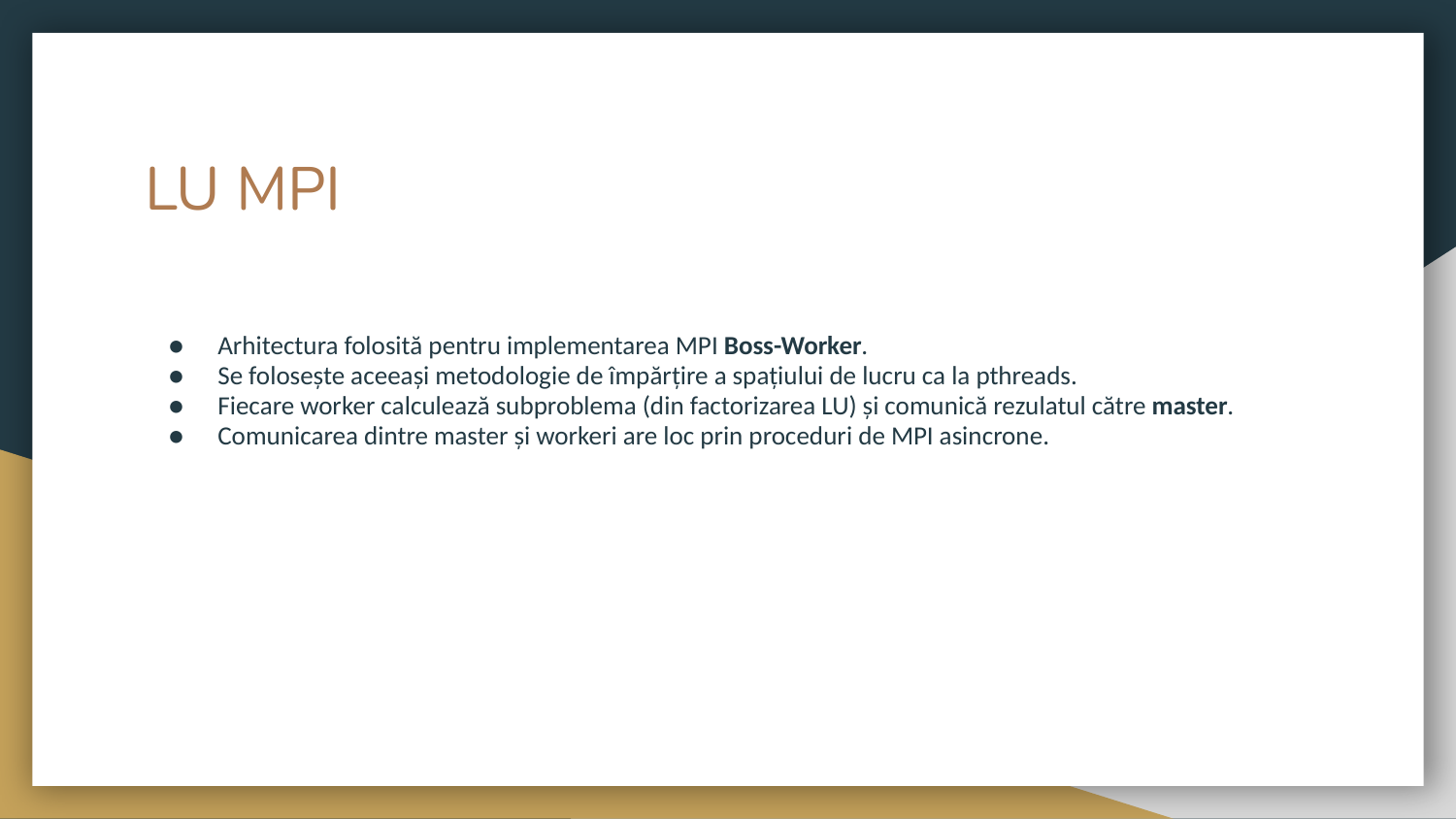

# LU MPI
Arhitectura folosită pentru implementarea MPI Boss-Worker.
Se folosește aceeași metodologie de împărțire a spațiului de lucru ca la pthreads.
Fiecare worker calculează subproblema (din factorizarea LU) și comunică rezulatul către master.
Comunicarea dintre master și workeri are loc prin proceduri de MPI asincrone.